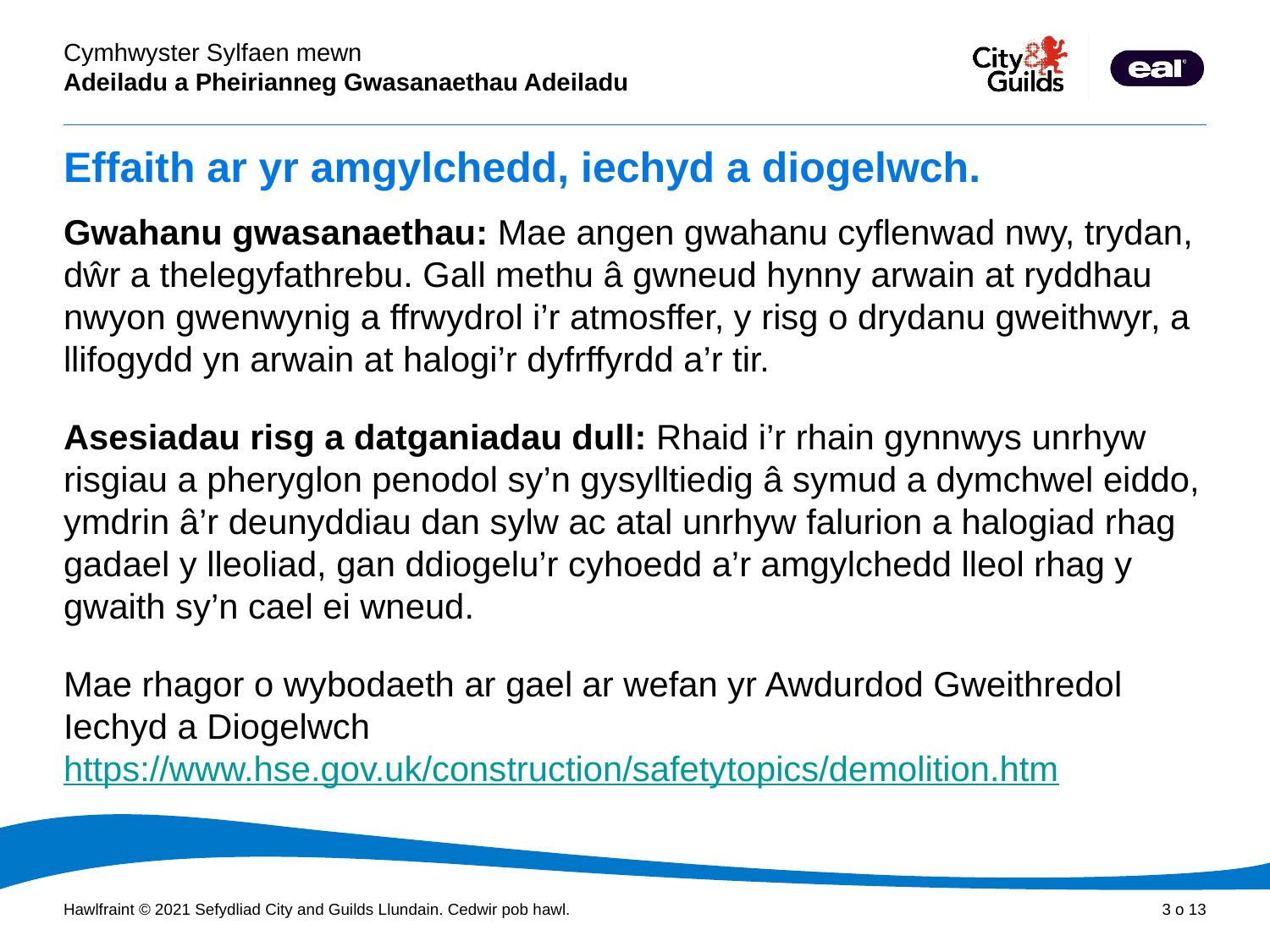

# Effaith ar yr amgylchedd, iechyd a diogelwch.
Gwahanu gwasanaethau: Mae angen gwahanu cyflenwad nwy, trydan, dŵr a thelegyfathrebu. Gall methu â gwneud hynny arwain at ryddhau nwyon gwenwynig a ffrwydrol i’r atmosffer, y risg o drydanu gweithwyr, a llifogydd yn arwain at halogi’r dyfrffyrdd a’r tir.
Asesiadau risg a datganiadau dull: Rhaid i’r rhain gynnwys unrhyw risgiau a pheryglon penodol sy’n gysylltiedig â symud a dymchwel eiddo, ymdrin â’r deunyddiau dan sylw ac atal unrhyw falurion a halogiad rhag gadael y lleoliad, gan ddiogelu’r cyhoedd a’r amgylchedd lleol rhag y gwaith sy’n cael ei wneud.
Mae rhagor o wybodaeth ar gael ar wefan yr Awdurdod Gweithredol Iechyd a Diogelwch https://www.hse.gov.uk/construction/safetytopics/demolition.htm